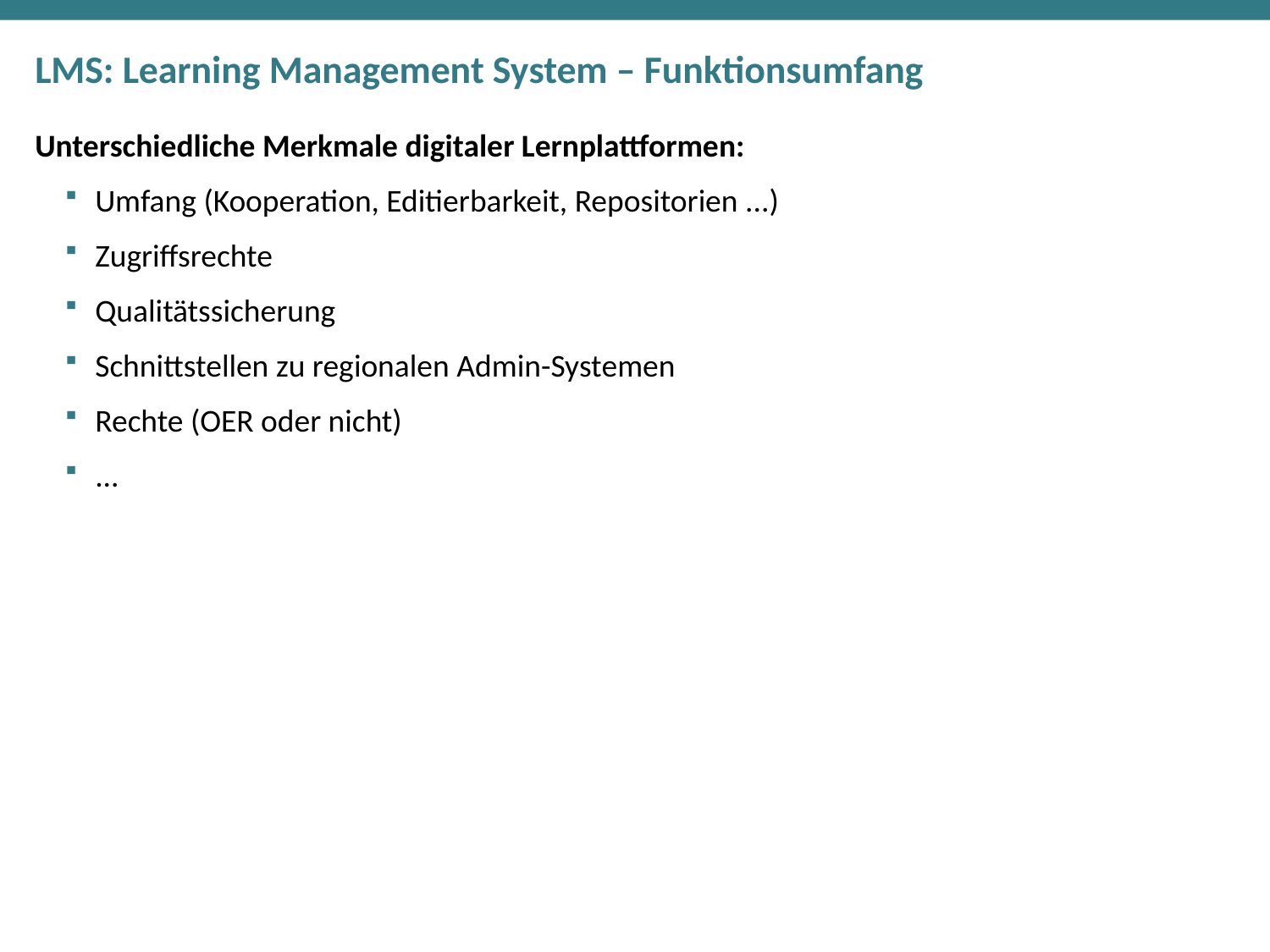

# LMS: Learning Management System – Funktionsumfang
Unterschiedliche Merkmale digitaler Lernplattformen:
Umfang (Kooperation, Editierbarkeit, Repositorien ...)
Zugriffsrechte
Qualitätssicherung
Schnittstellen zu regionalen Admin-Systemen
Rechte (OER oder nicht)
...